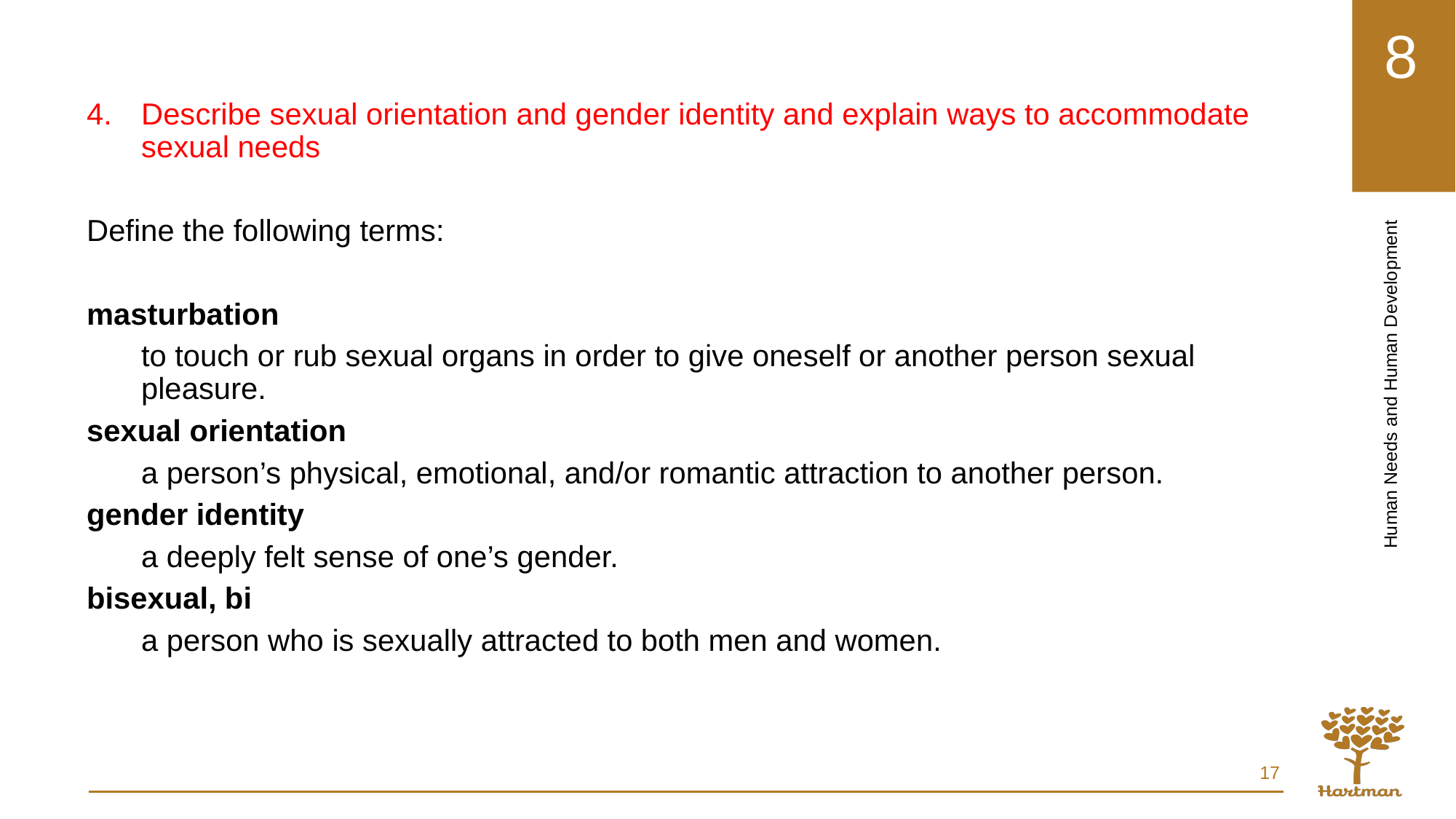

Describe sexual orientation and gender identity and explain ways to accommodate sexual needs

Define the following terms:

masturbation
to touch or rub sexual organs in order to give oneself or another person sexual pleasure.
sexual orientation
a person’s physical, emotional, and/or romantic attraction to another person.
gender identity
a deeply felt sense of one’s gender.
bisexual, bi
a person who is sexually attracted to both men and women.

17